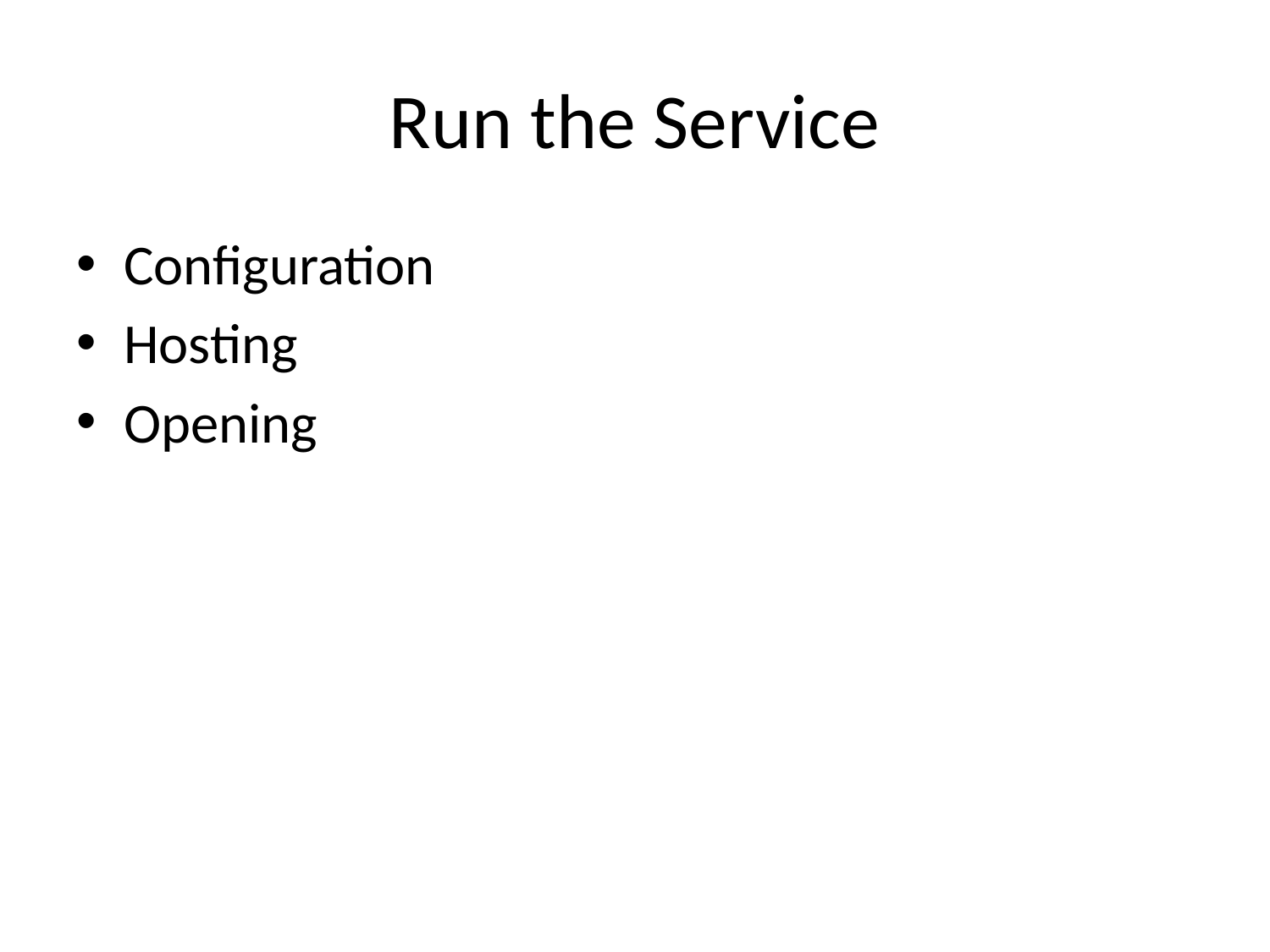

# Run the Service
Configuration
Hosting
Opening